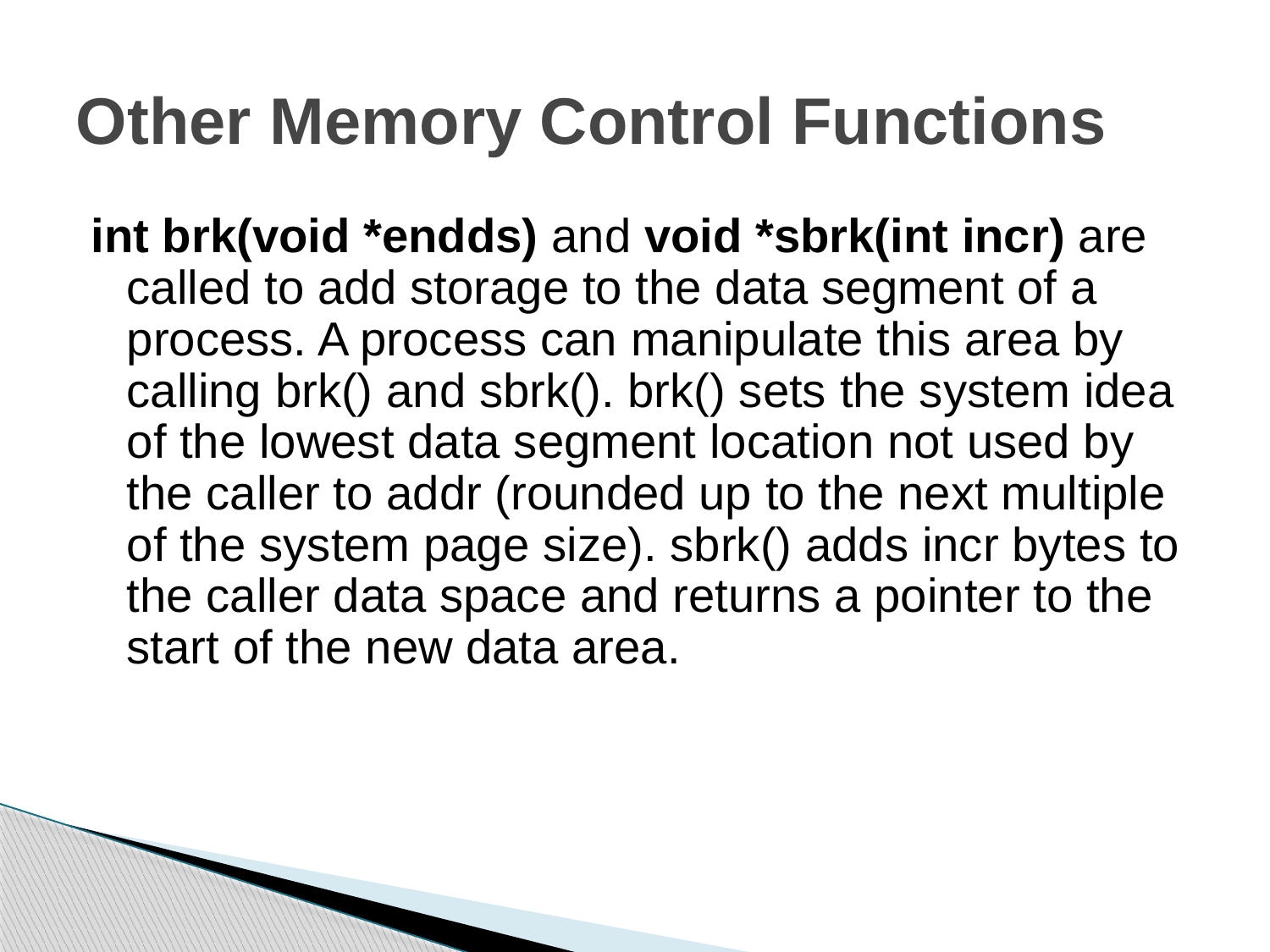

# Other Memory Control Functions
int brk(void *endds) and void *sbrk(int incr) are called to add storage to the data segment of a process. A process can manipulate this area by calling brk() and sbrk(). brk() sets the system idea of the lowest data segment location not used by the caller to addr (rounded up to the next multiple of the system page size). sbrk() adds incr bytes to the caller data space and returns a pointer to the start of the new data area.